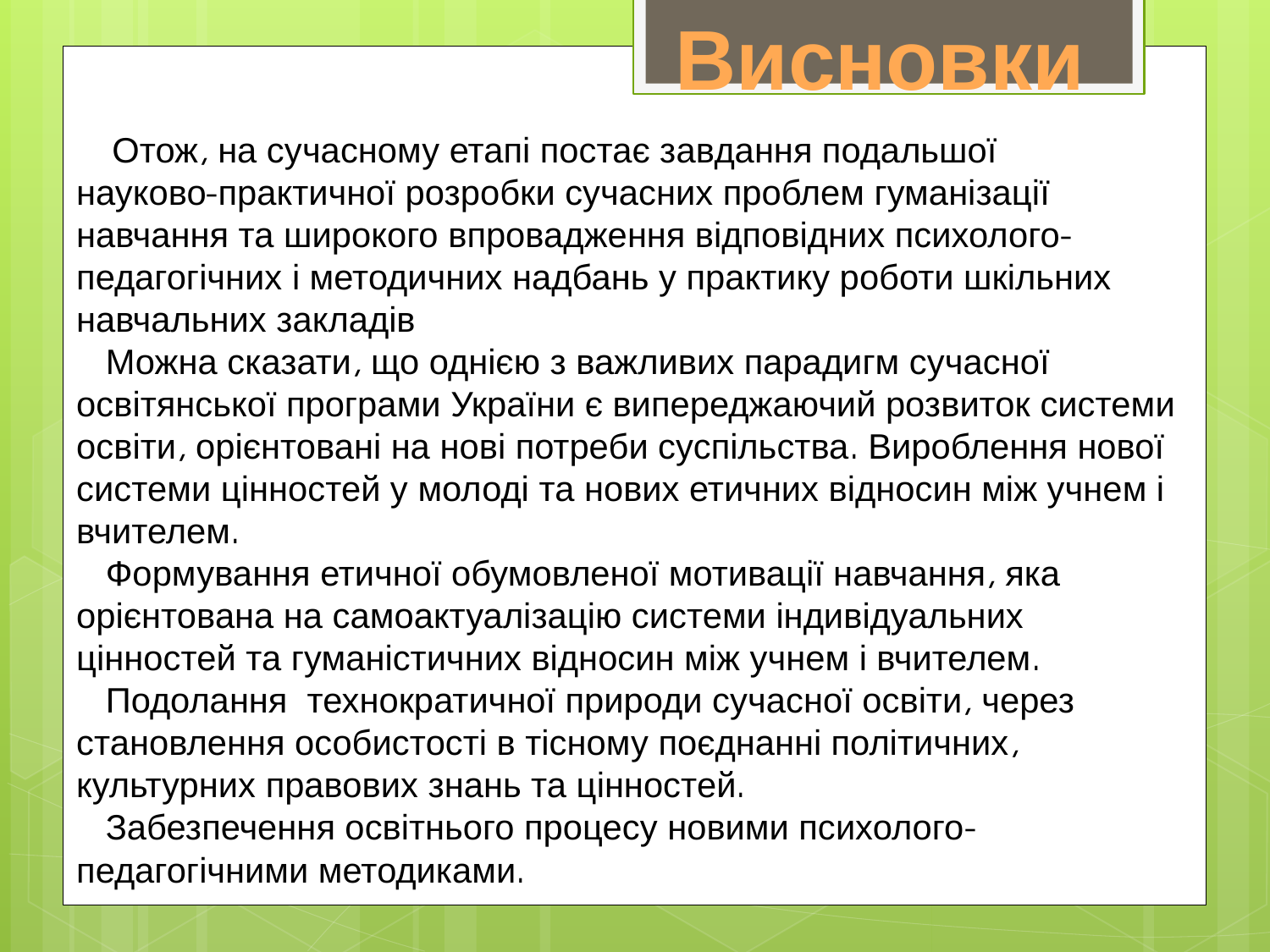

Висновки
    Отож, на сучасному етапі постає завдання подальшої
науково-практичної розробки сучасних проблем гуманізації навчання та широкого впровадження відповідних психолого-педагогічних і методичних надбань у практику роботи шкільних навчальних закладів
   Можна сказати, що однією з важливих парадигм сучасної освітянської програми України є випереджаючий розвиток системи освіти, орієнтовані на нові потреби суспільства. Вироблення нової системи цінностей у молоді та нових етичних відносин між учнем і вчителем.
   Формування етичної обумовленої мотивації навчання, яка орієнтована на самоактуалізацію системи індивідуальних цінностей та гуманістичних відносин між учнем і вчителем.
   Подолання  технократичної природи сучасної освіти, через становлення особистості в тісному поєднанні політичних, культурних правових знань та цінностей.
   Забезпечення освітнього процесу новими психолого-педагогічними методиками.